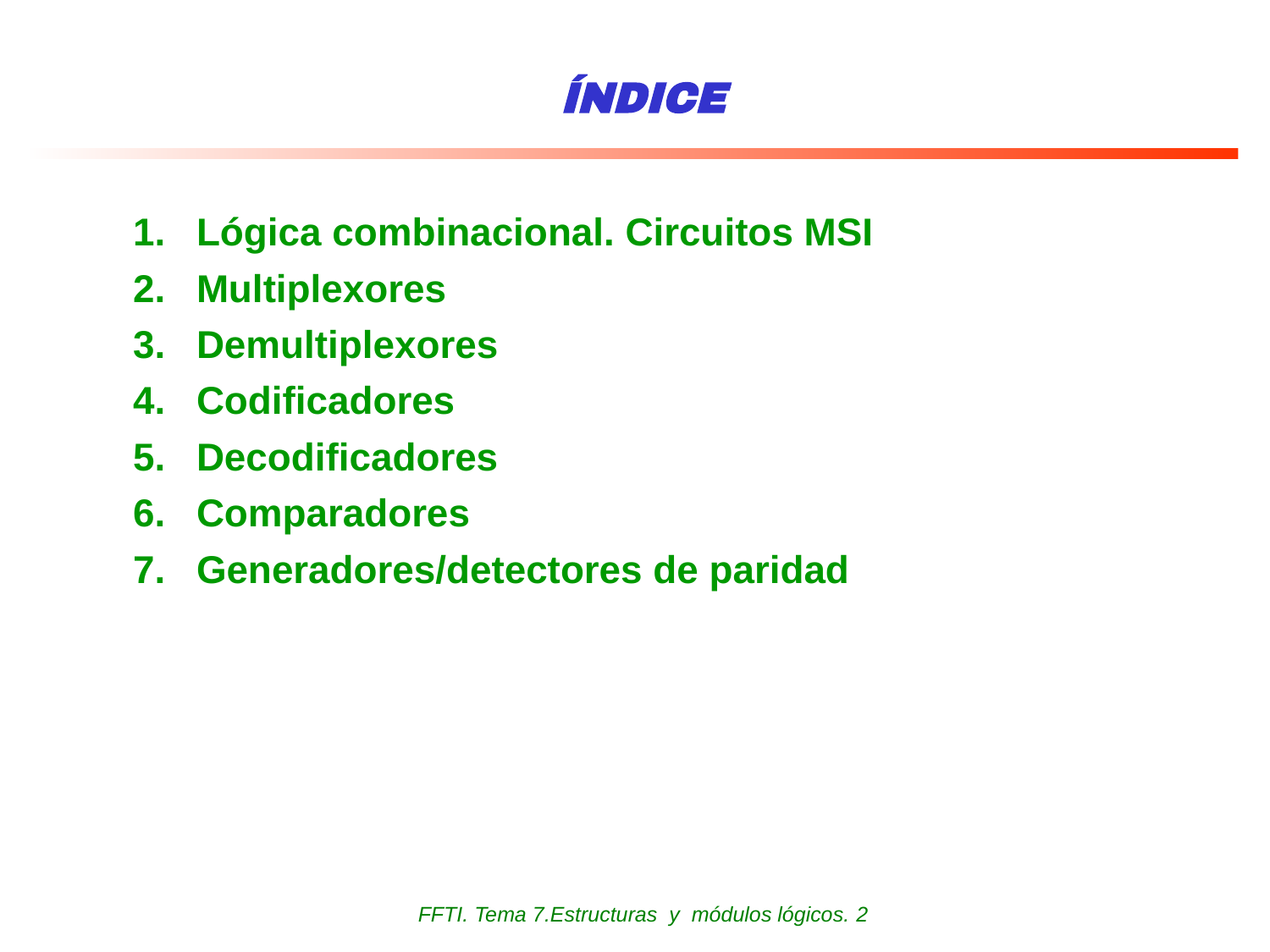

# ÍNDICE
Lógica combinacional. Circuitos MSI
Multiplexores
Demultiplexores
Codificadores
Decodificadores
Comparadores
Generadores/detectores de paridad

FFTI. Tema 7.Estructuras  y  módulos lógicos. 2